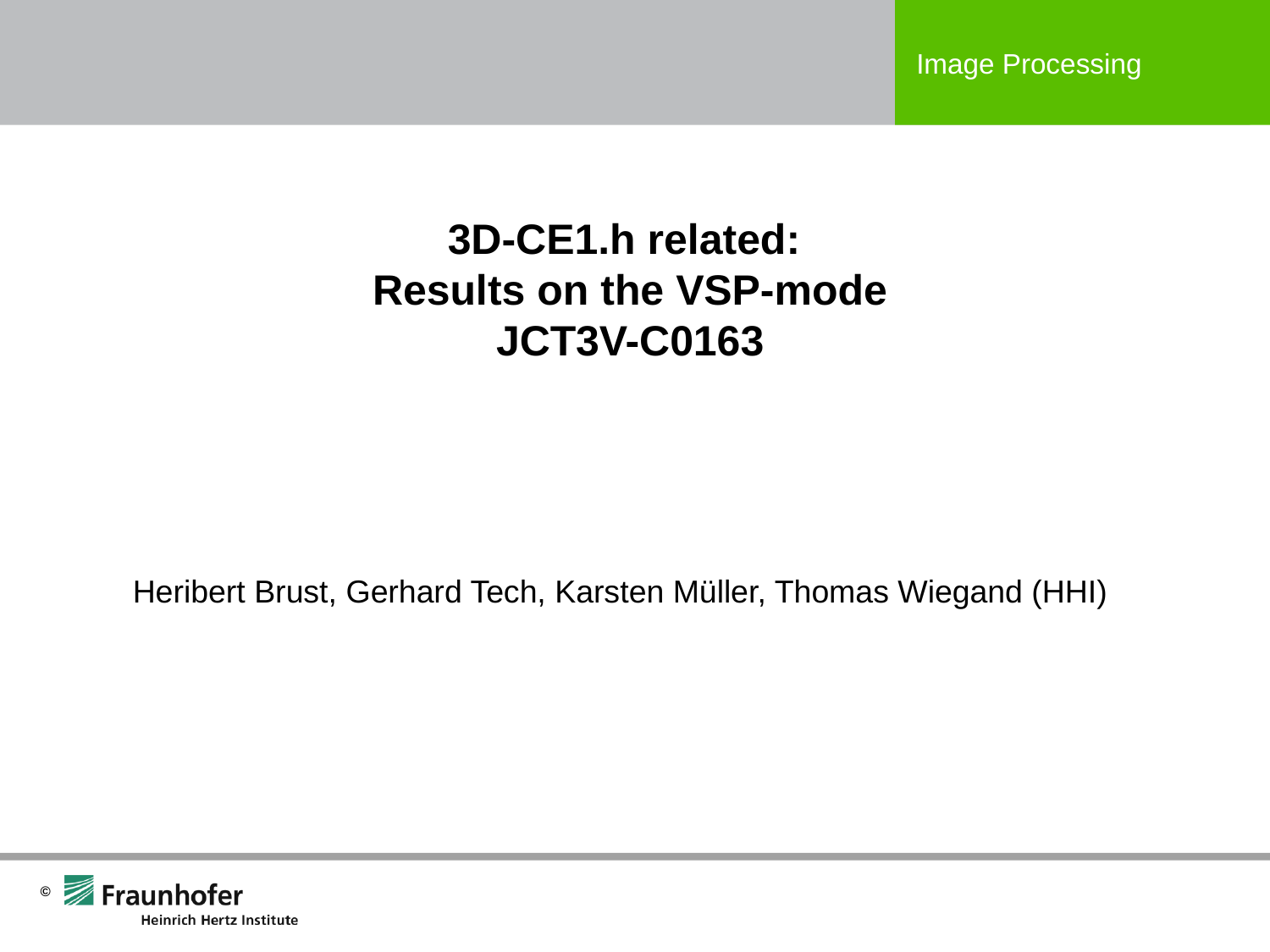

3D-CE1.h related:
Results on the VSP-mode
JCT3V-C0163
Heribert Brust, Gerhard Tech, Karsten Müller, Thomas Wiegand (HHI)